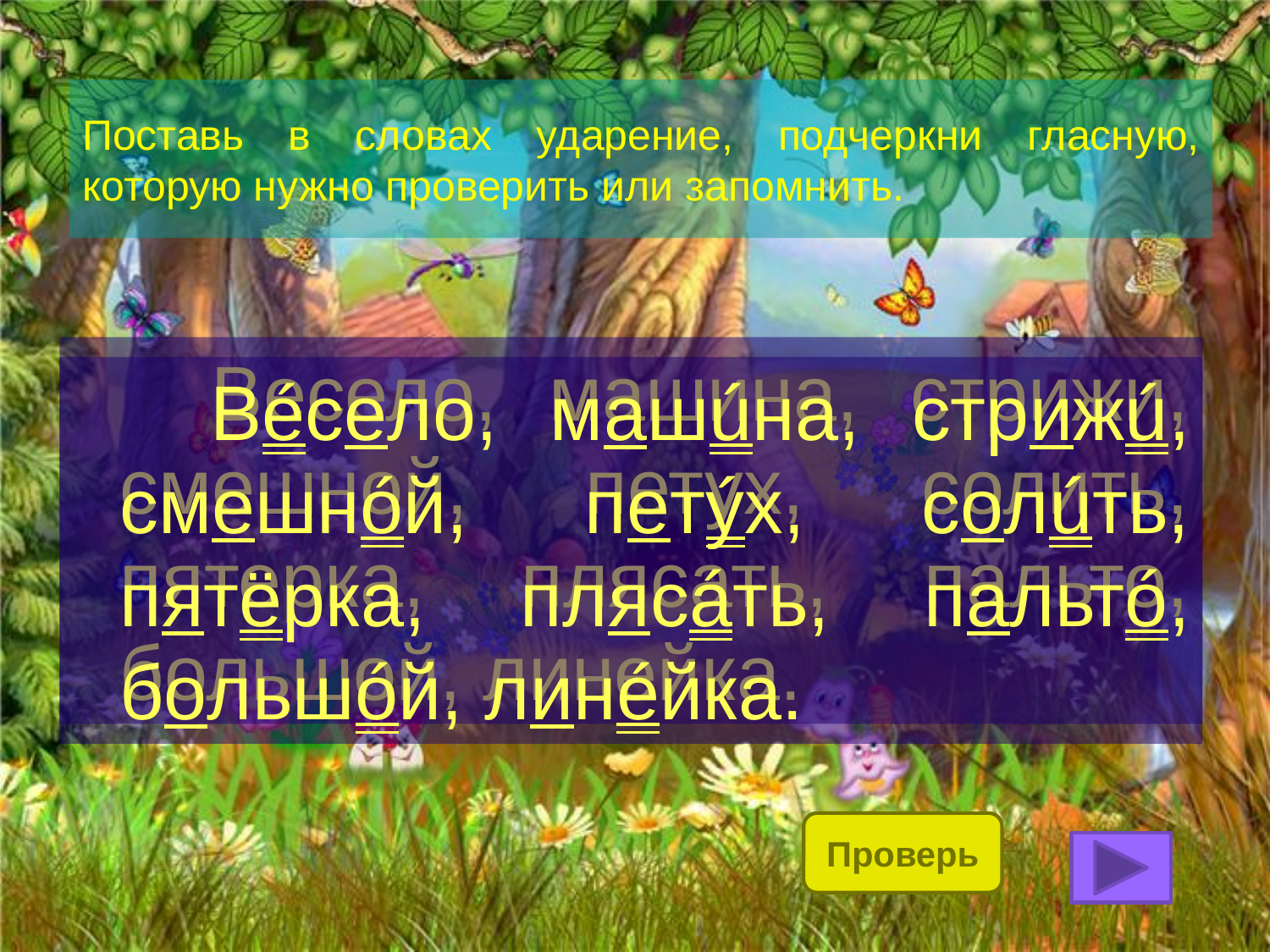

# Поставь в словах ударение, подчеркни гласную, которую нужно проверить или запомнить.
   Весело, машина, стрижи, смешной, петух, солить, пятерка, плясать, пальто, большой, линейка.
   Вéсело, машúна, стрижú, смешнóй, петýх, солúть, пятёрка, плясáть, пальтó, большóй, линéйка.
Проверь